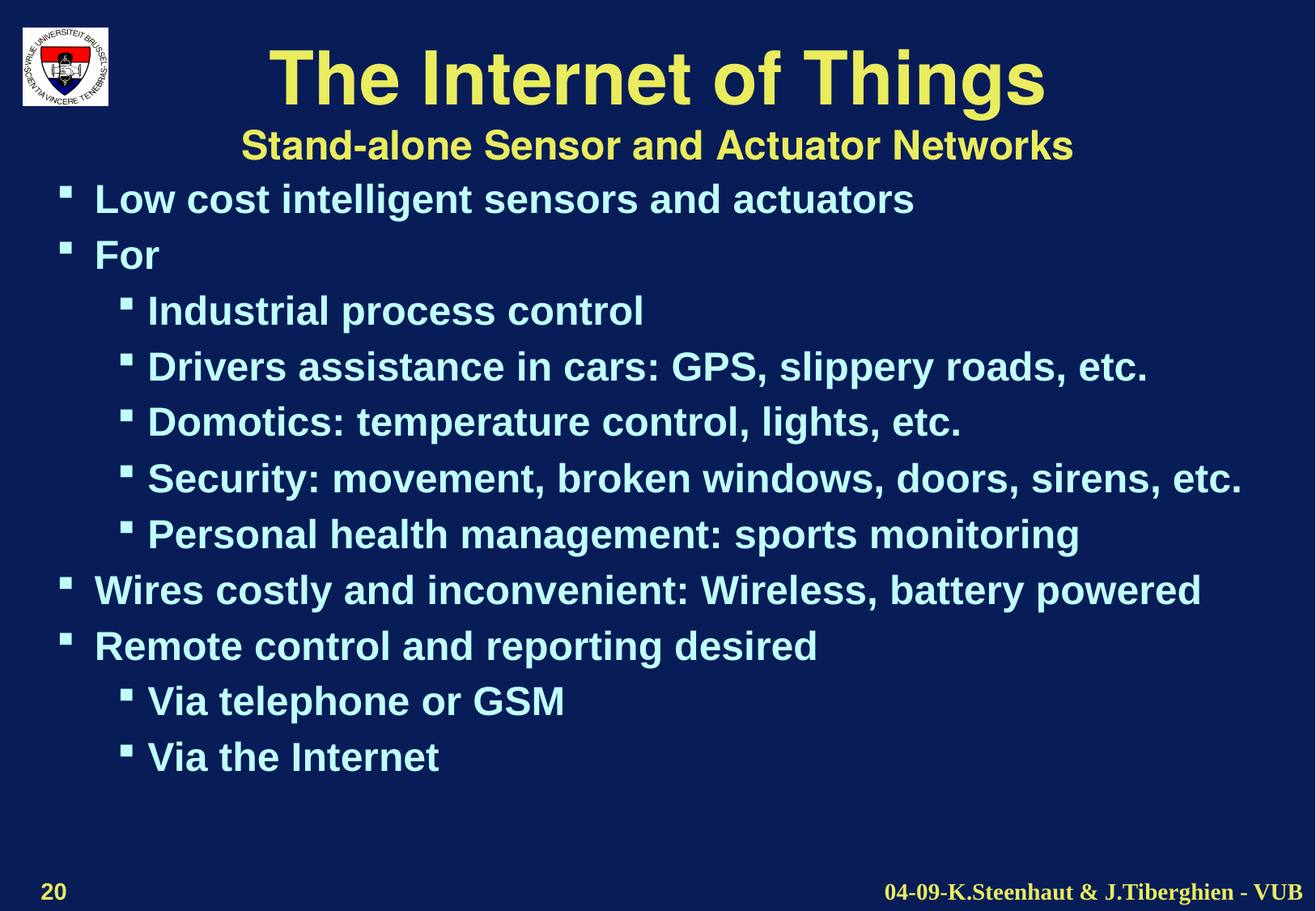

# The Internet of Things Stand-alone Sensor and Actuator Networks
Low cost intelligent sensors and actuators
For
Industrial process control
Drivers assistance in cars: GPS, slippery roads, etc.
Domotics: temperature control, lights, etc.
Security: movement, broken windows, doors, sirens, etc.
Personal health management: sports monitoring
Wires costly and inconvenient: Wireless, battery powered
Remote control and reporting desired
Via telephone or GSM
Via the Internet

20